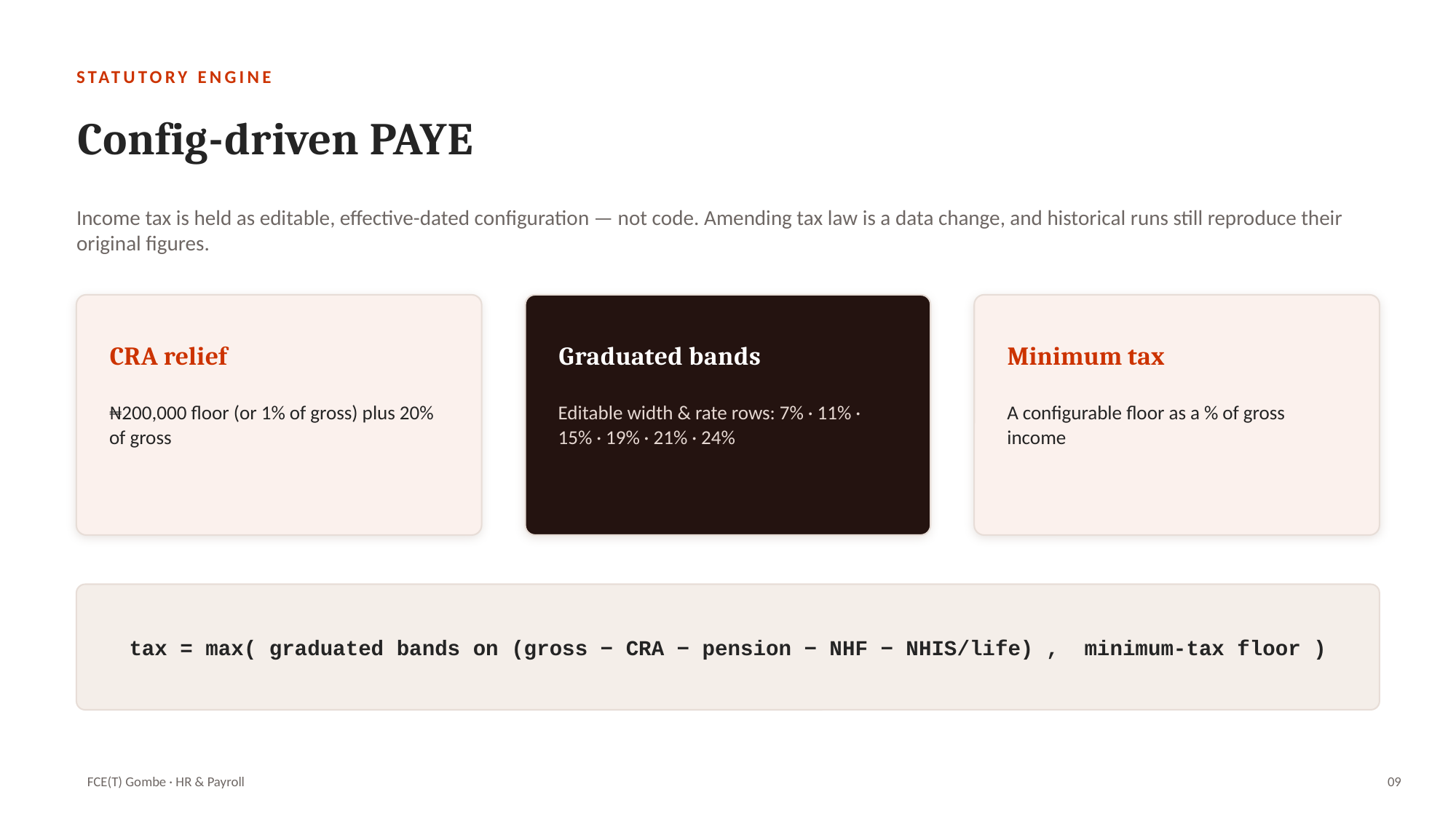

STATUTORY ENGINE
Config-driven PAYE
Income tax is held as editable, effective-dated configuration — not code. Amending tax law is a data change, and historical runs still reproduce their original figures.

CRA relief
Graduated bands
Minimum tax
₦200,000 floor (or 1% of gross) plus 20% of gross
Editable width & rate rows: 7% · 11% · 15% · 19% · 21% · 24%
A configurable floor as a % of gross income

tax = max( graduated bands on (gross − CRA − pension − NHF − NHIS/life) ,  minimum-tax floor )
FCE(T) Gombe · HR & Payroll
09